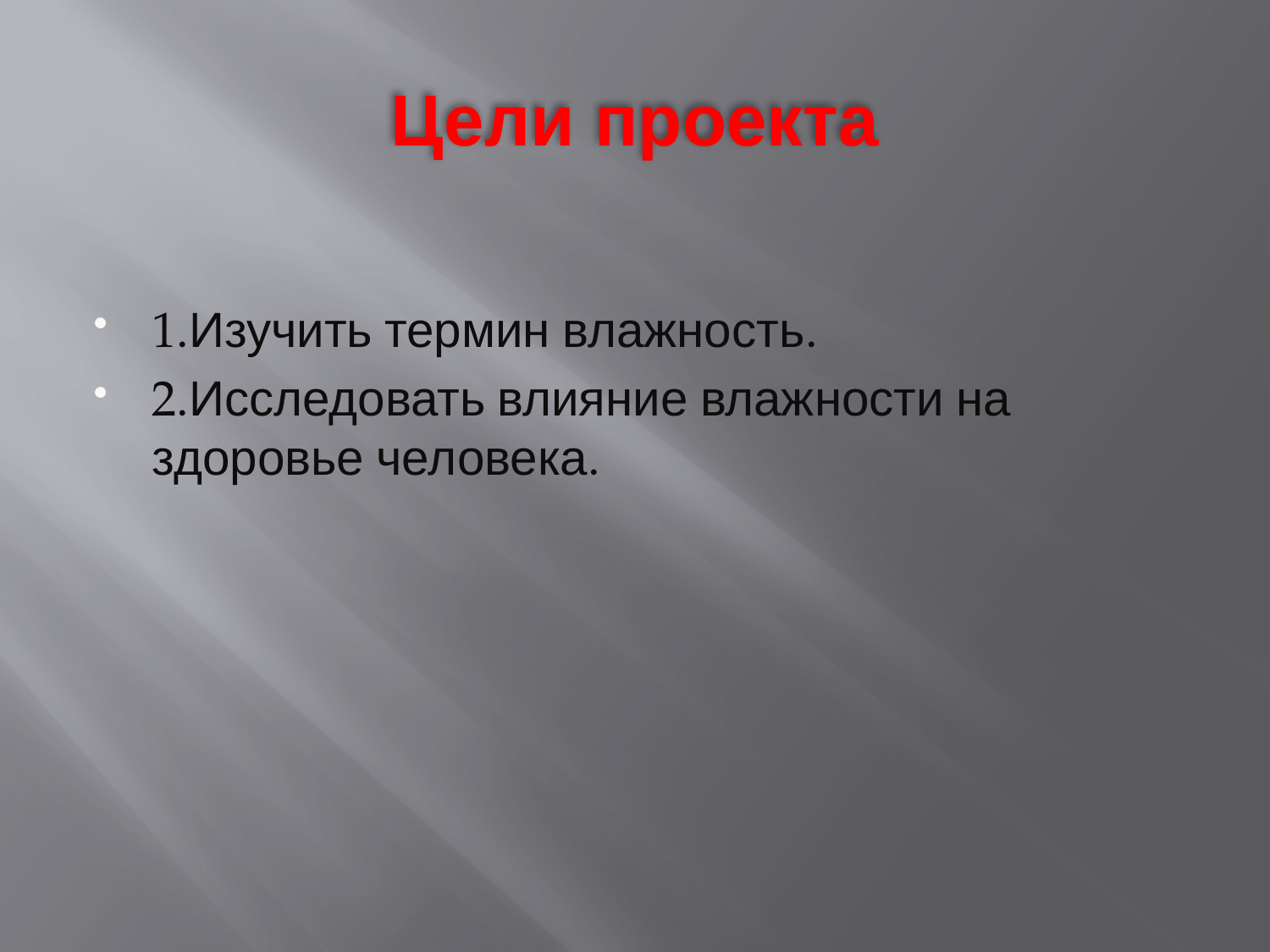

# Цели проекта

1.Изучить термин влажность.
2.Исследовать влияние влажности на здоровье человека.